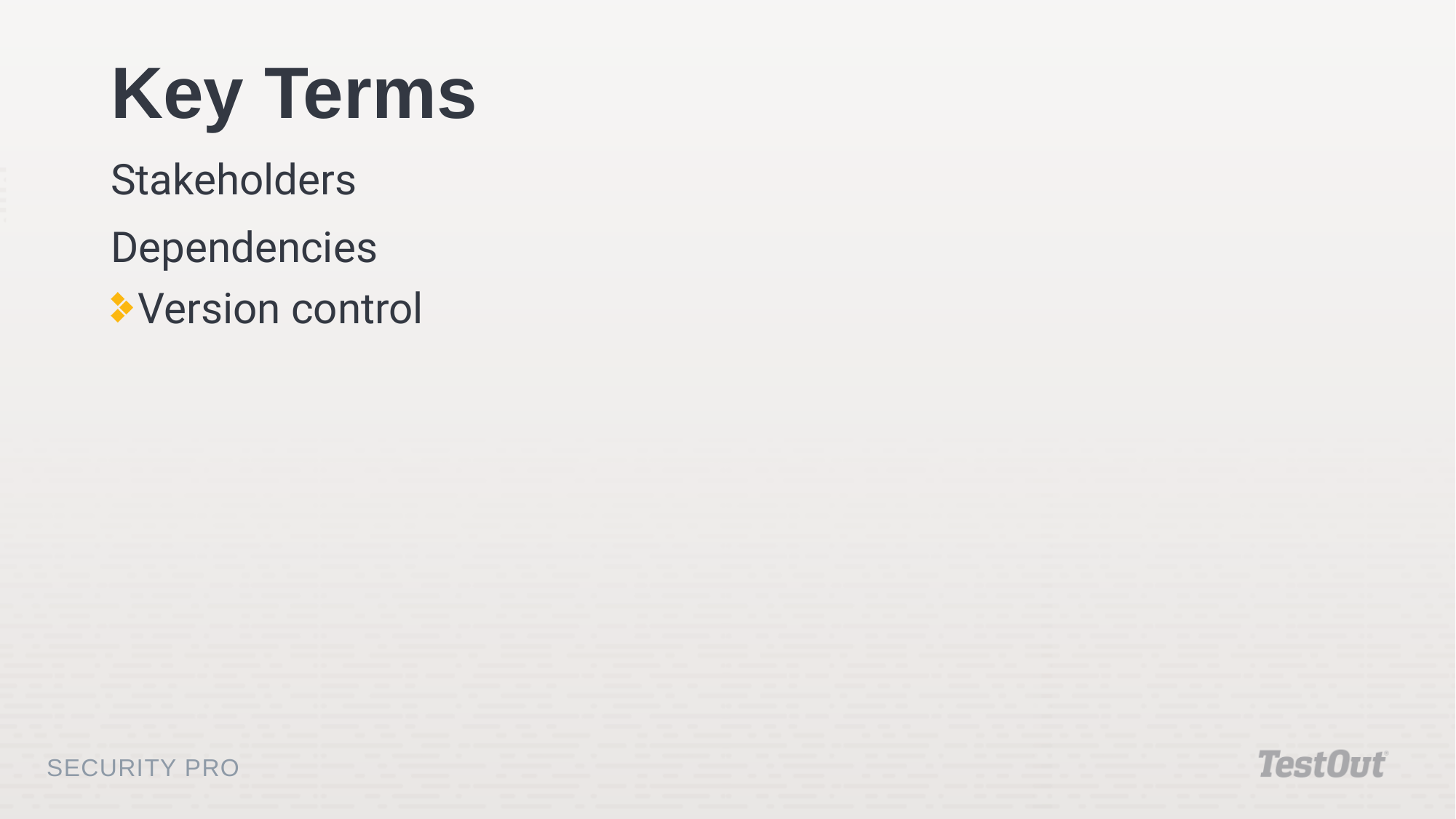

# Key Terms
Stakeholders
Dependencies
Version control
Security Pro